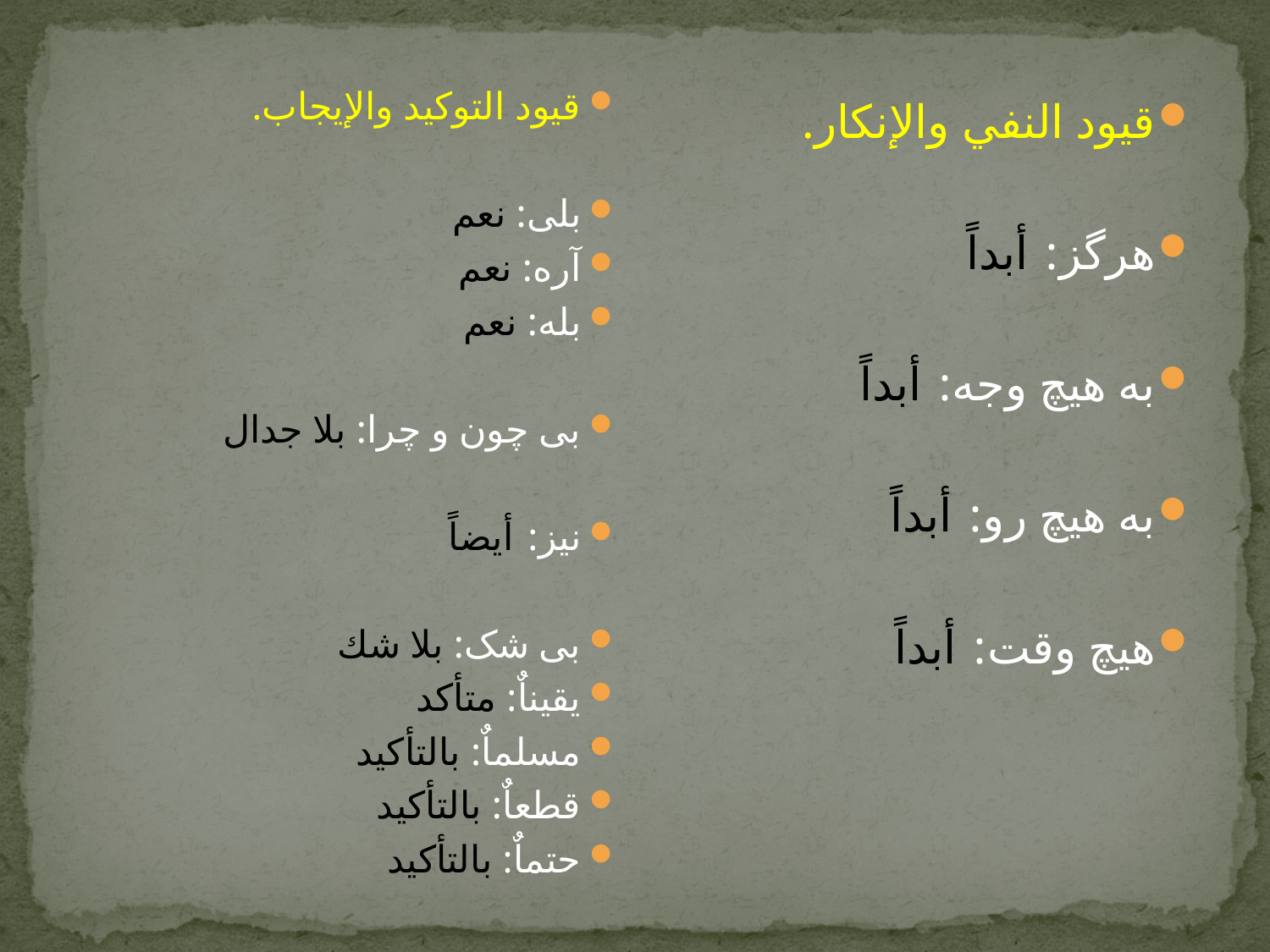

قيود التوكيد والإيجاب.

بلی: نعم
آره: نعم
بله: نعم

بی چون و چرا: بلا جدال

نیز: أيضاً

بی شک: بلا شك
یقیناٌ: متأكد
مسلماٌ: بالتأكيد
قطعاٌ: بالتأكيد
حتماٌ: بالتأكيد
قيود النفي والإنكار.

هرگز: أبداً

به هیچ وجه: أبداً

به هیچ رو: أبداً

هیچ وقت: أبداً